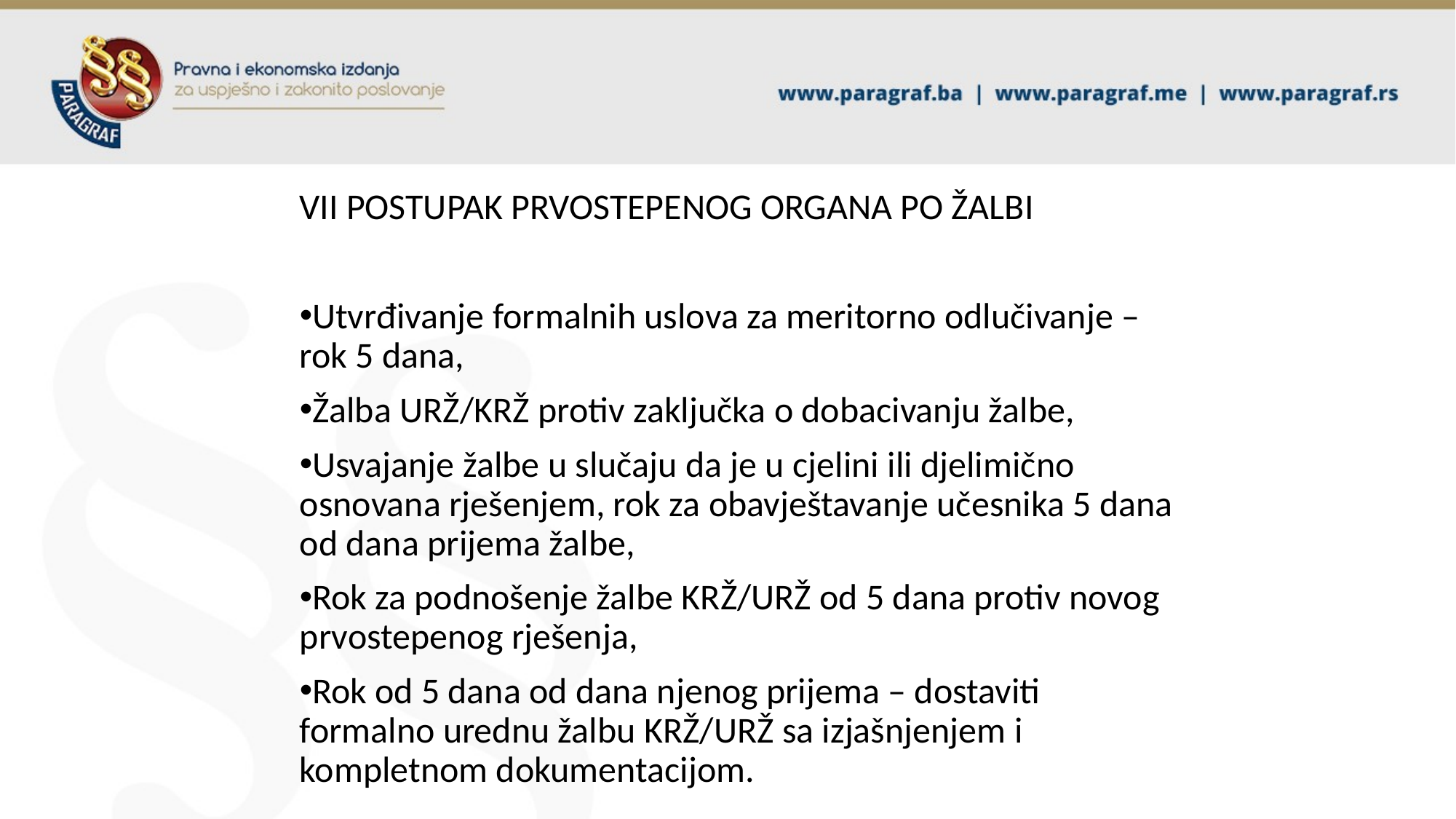

VII POSTUPAK PRVOSTEPENOG ORGANA PO ŽALBI

Utvrđivanje formalnih uslova za meritorno odlučivanje – rok 5 dana,
Žalba URŽ/KRŽ protiv zaključka o dobacivanju žalbe,
Usvajanje žalbe u slučaju da je u cjelini ili djelimično osnovana rješenjem, rok za obavještavanje učesnika 5 dana od dana prijema žalbe,
Rok za podnošenje žalbe KRŽ/URŽ od 5 dana protiv novog prvostepenog rješenja,
Rok od 5 dana od dana njenog prijema – dostaviti formalno urednu žalbu KRŽ/URŽ sa izjašnjenjem i kompletnom dokumentacijom.